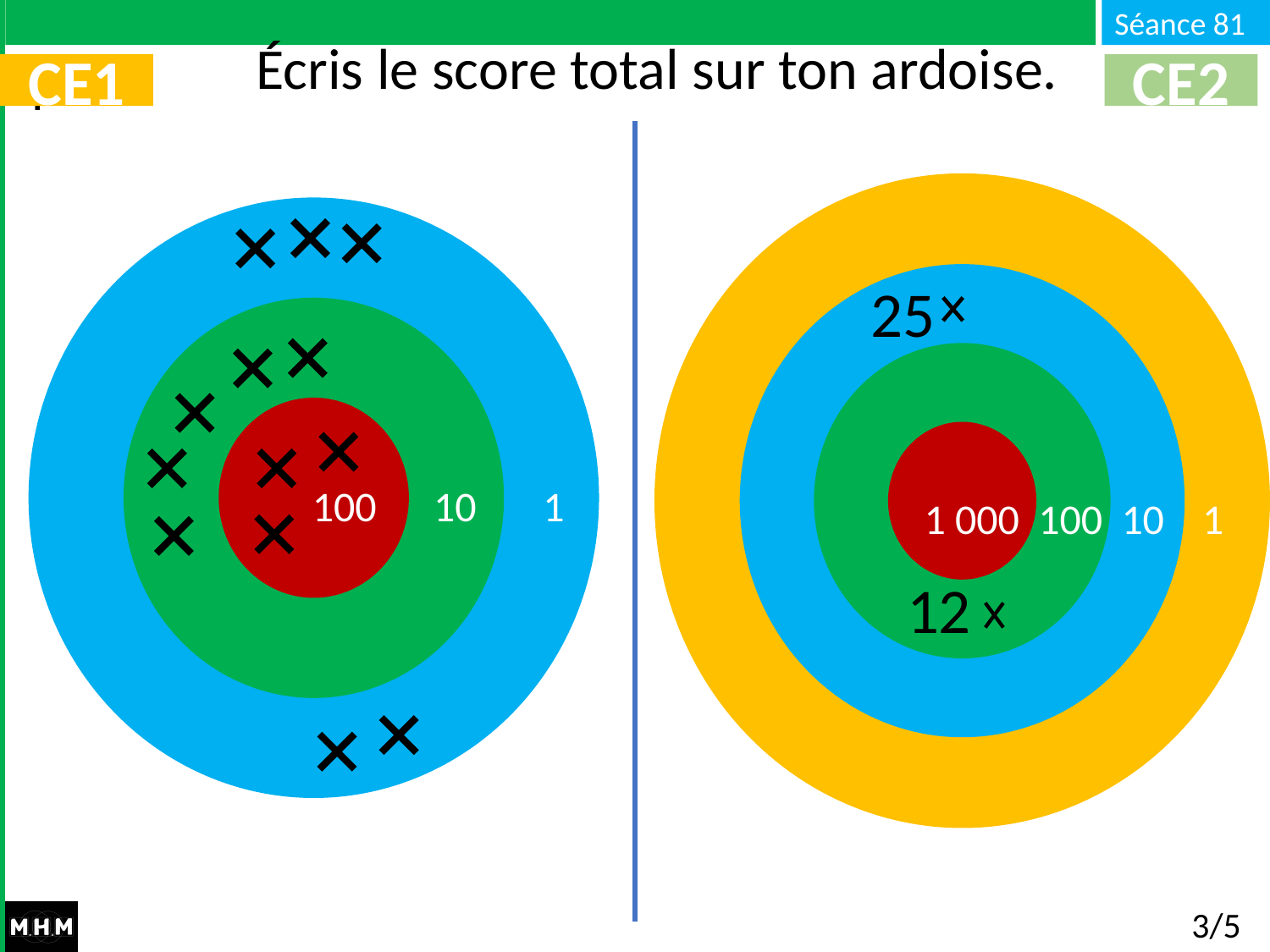

# Écris le score total sur ton ardoise.
CE1
CE2

25

100      10       1
1 000  100  10    1

12

3/5